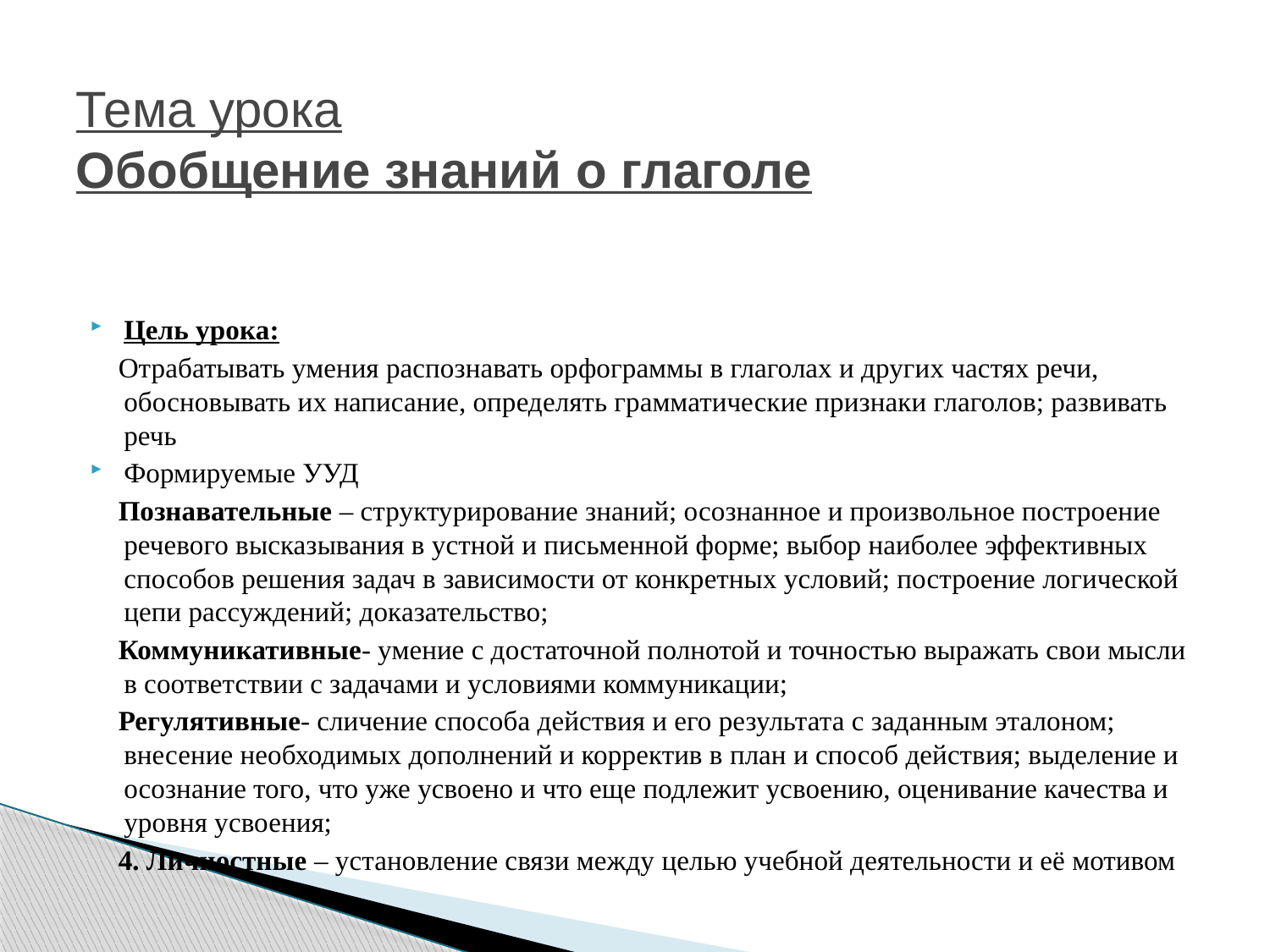

# Тема урока Обобщение знаний о глаголе

Цель урока:
    Отрабатывать умения распознавать орфограммы в глаголах и других частях речи, обосновывать их написание, определять грамматические признаки глаголов; развивать речь
Формируемые УУД
    Познавательные – структурирование знаний; осознанное и произвольное построение речевого высказывания в устной и письменной форме; выбор наиболее эффективных способов решения задач в зависимости от конкретных условий; построение логической цепи рассуждений; доказательство;
    Коммуникативные- умение с достаточной полнотой и точностью выражать свои мысли в соответствии с задачами и условиями коммуникации;
    Регулятивные- сличение способа действия и его результата с заданным эталоном; внесение необходимых дополнений и корректив в план и способ действия; выделение и осознание того, что уже усвоено и что еще подлежит усвоению, оценивание качества и уровня усвоения;
    4. Личностные – установление связи между целью учебной деятельности и её мотивом